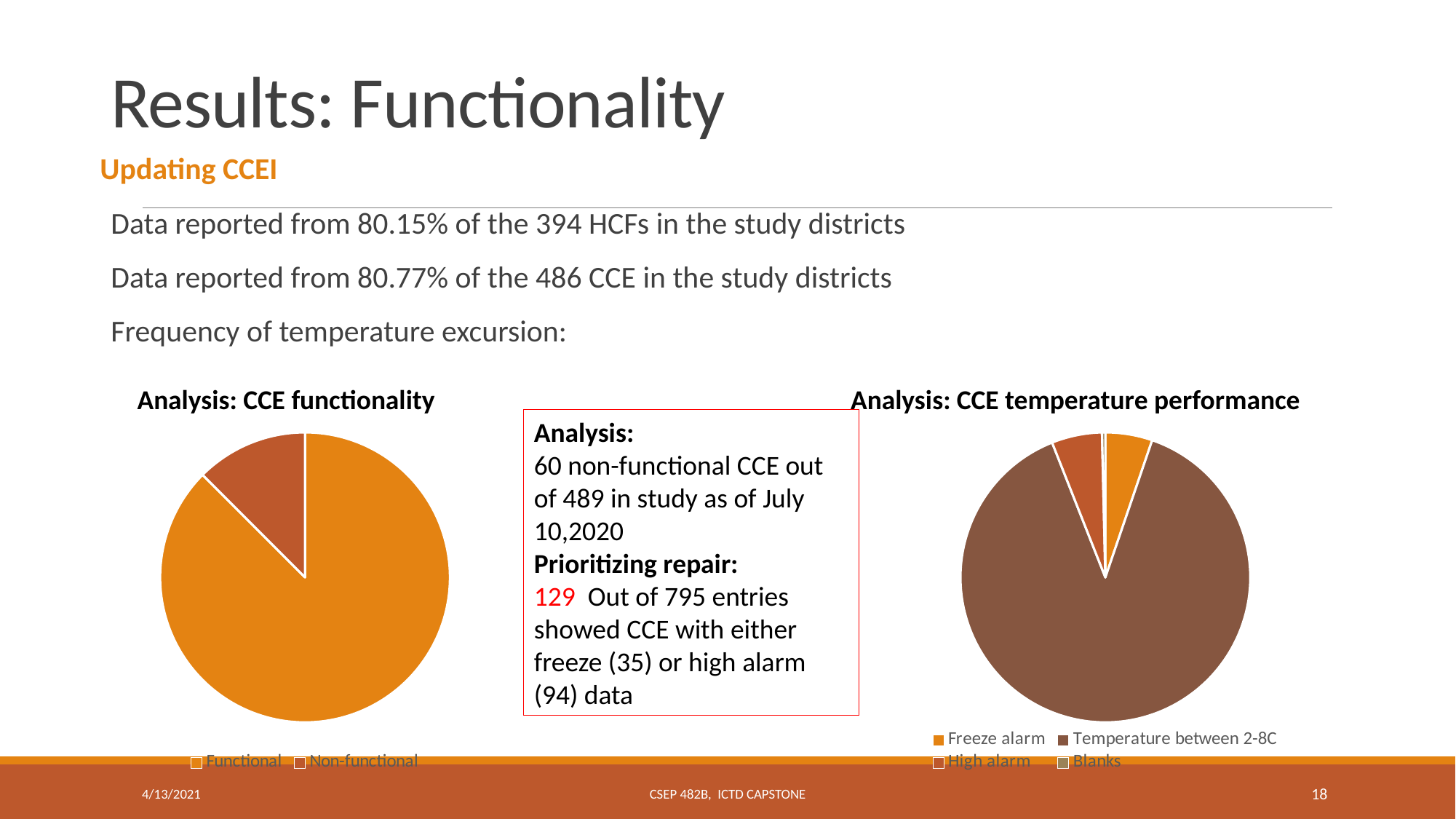

# Results: Functionality
Updating CCEI
Data reported from 80.15% of the 394 HCFs in the study districts
Data reported from 80.77% of the 486 CCE in the study districts
Frequency of temperature excursion:
Analysis: CCE functionality

Analysis: CCE temperature performance

Analysis:
60 non-functional CCE out of 489 in study as of July 10,2020
Prioritizing repair:
129  Out of 795 entries showed CCE with either freeze (35) or high alarm (94) data

### Chart

| Category | Functionality |
|---|---|
| Functional | 420.0 |
| Non-functional | 60.0 |

### Chart

| Category | Functionality | Column1 |
|---|---|---|
| Freeze alarm | 28.0 | 35.0 |
| Temperature between 2-8C | 474.0 | 601.0 |
| High alarm | 30.0 | 94.0 |
| Blanks | 2.0 | 65.0 |
4/13/2021
CSEP 482B,  ICTD Capstone
18